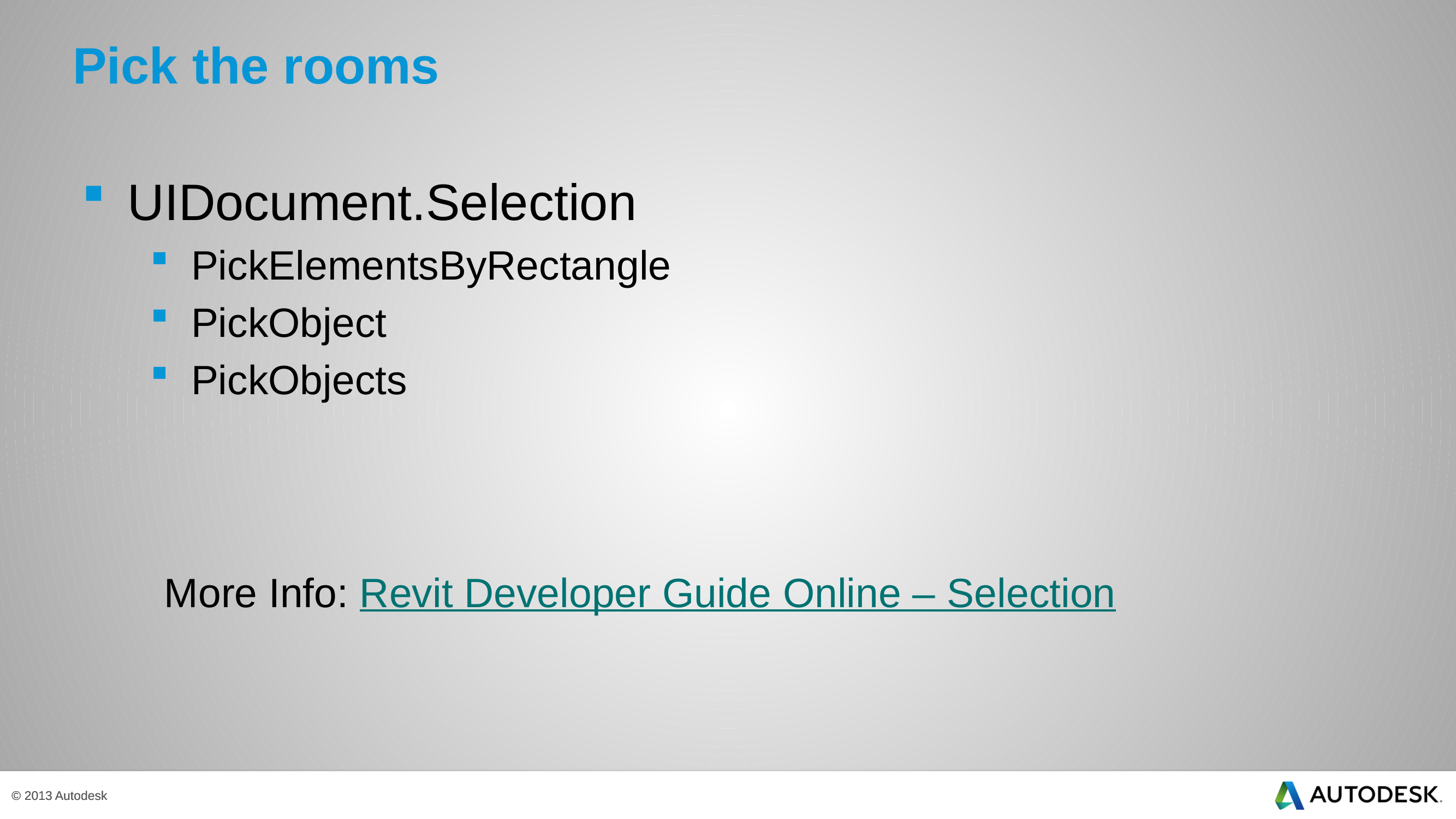

# Pick the rooms
UIDocument.Selection
PickElementsByRectangle
PickObject
PickObjects

	More Info: Revit Developer Guide Online – Selection